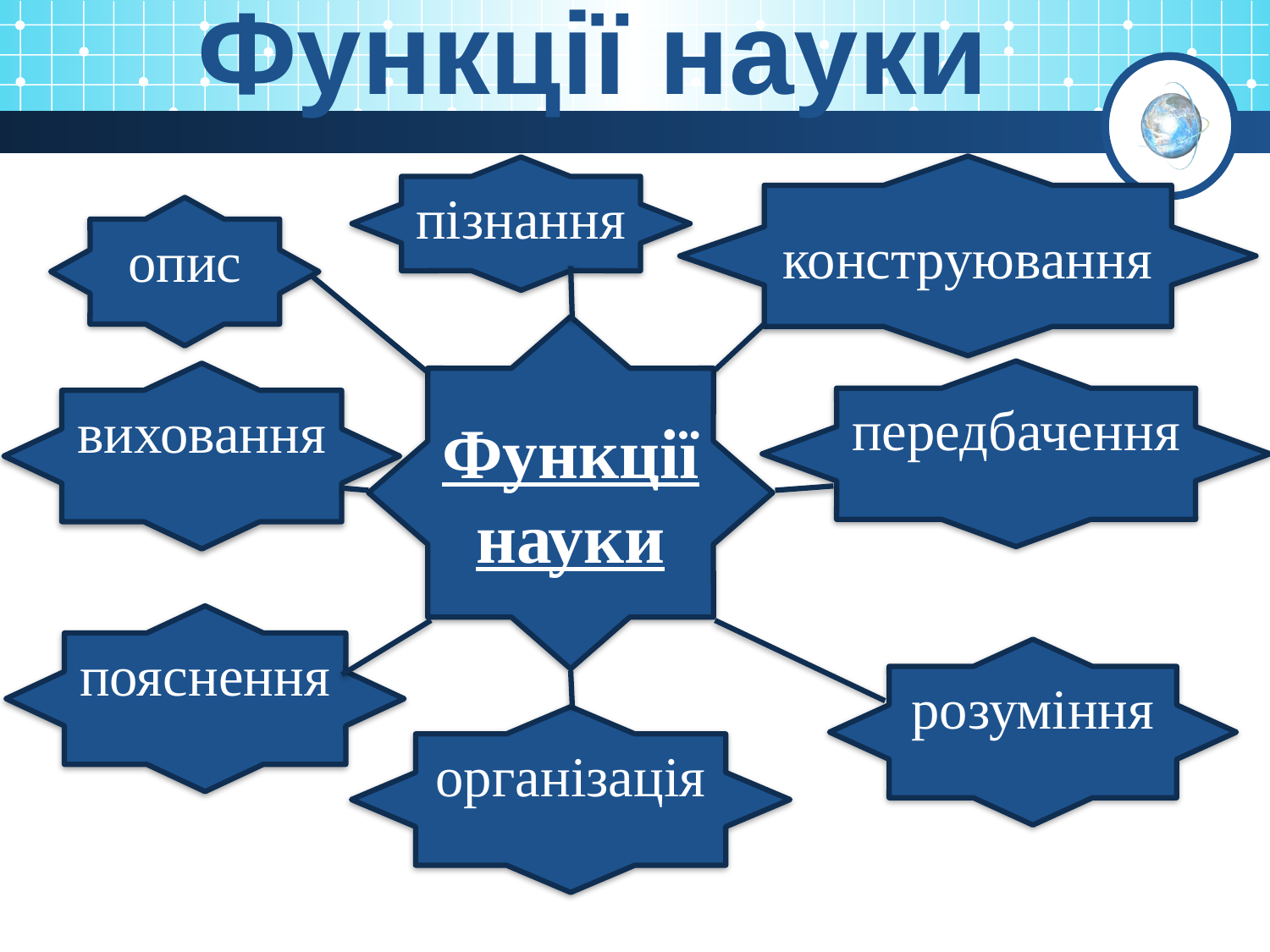

Функції науки

конструювання
пізнання
опис

Функції науки

передбачення
виховання

пояснення

розуміння

організація